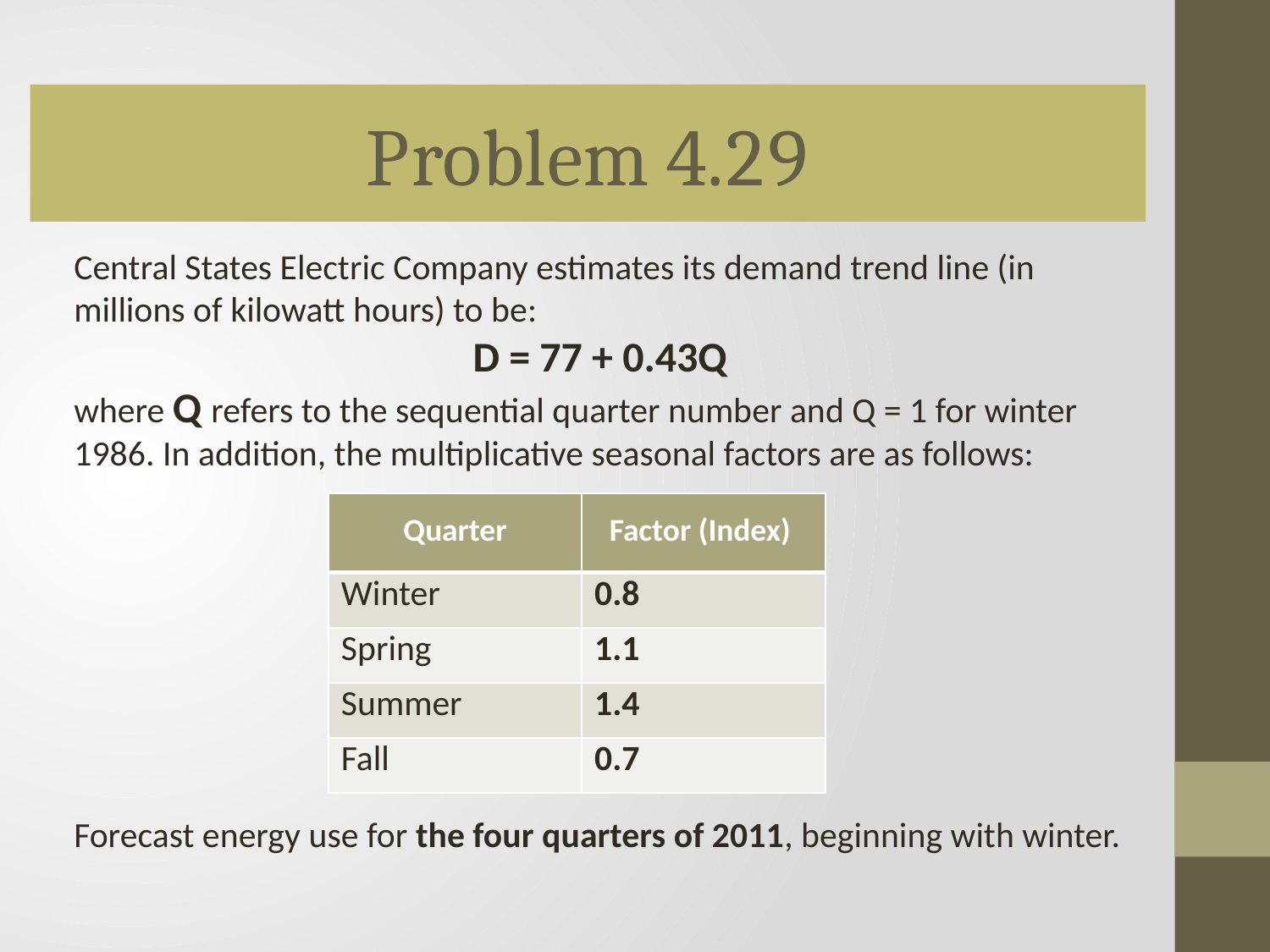

# Problem 4.29
Central States Electric Company estimates its demand trend line (in millions of kilowatt hours) to be:
D = 77 + 0.43Q
where Q refers to the sequential quarter number and Q = 1 for winter 1986. In addition, the multiplicative seasonal factors are as follows:

Forecast energy use for the four quarters of 2011, beginning with winter.

| Quarter | Factor (Index) |
| --- | --- |
| Winter | 0.8 |
| Spring | 1.1 |
| Summer | 1.4 |
| Fall | 0.7 |